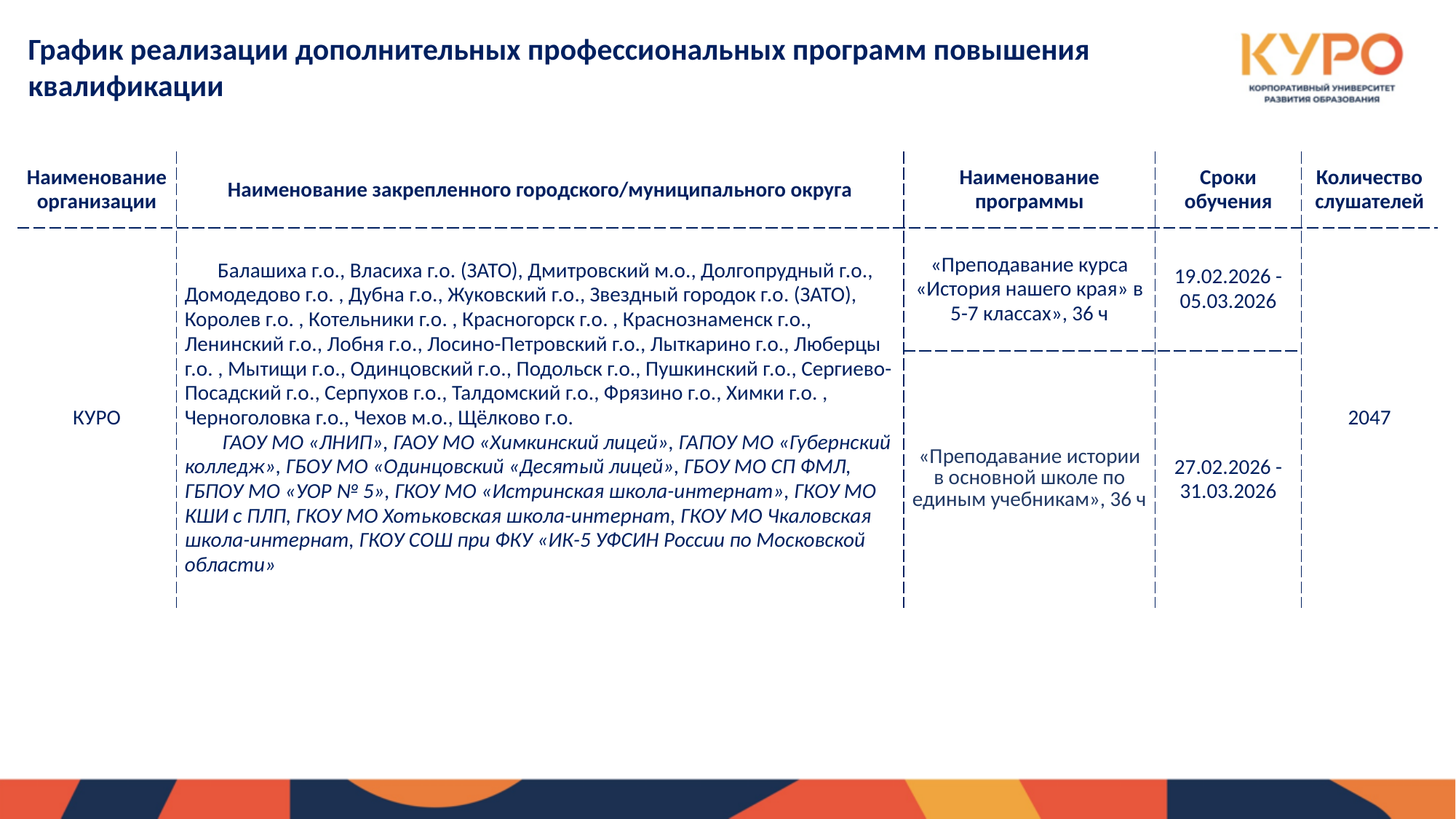

График реализации дополнительных профессиональных программ повышения квалификации
| Наименование организации | Наименование закрепленного городского/муниципального округа | Наименование программы | Сроки обучения | Количество слушателей |
| --- | --- | --- | --- | --- |
| КУРО | Балашиха г.о., Власиха г.о. (ЗАТО), Дмитровский м.о., Долгопрудный г.о., Домодедово г.о. , Дубна г.о., Жуковский г.о., Звездный городок г.о. (ЗАТО), Королев г.о. , Котельники г.о. , Красногорск г.о. , Краснознаменск г.о., Ленинский г.о., Лобня г.о., Лосино-Петровский г.о., Лыткарино г.о., Люберцы г.о. , Мытищи г.о., Одинцовский г.о., Подольск г.о., Пушкинский г.о., Сергиево-Посадский г.о., Серпухов г.о., Талдомский г.о., Фрязино г.о., Химки г.о. , Черноголовка г.о., Чехов м.о., Щёлково г.о. ГАОУ МО «ЛНИП», ГАОУ МО «Химкинский лицей», ГАПОУ МО «Губернский колледж», ГБОУ МО «Одинцовский «Десятый лицей», ГБОУ МО СП ФМЛ, ГБПОУ МО «УОР № 5», ГКОУ МО «Истринская школа-интернат», ГКОУ МО КШИ с ПЛП, ГКОУ МО Хотьковская школа-интернат, ГКОУ МО Чкаловская школа-интернат, ГКОУ СОШ при ФКУ «ИК-5 УФСИН России по Московской области» | «Преподавание курса «История нашего края» в 5-7 классах», 36 ч | 19.02.2026 - 05.03.2026 | 2047 |
|  |  | «Преподавание истории в основной школе по единым учебникам», 36 ч | 27.02.2026 -31.03.2026 |  |